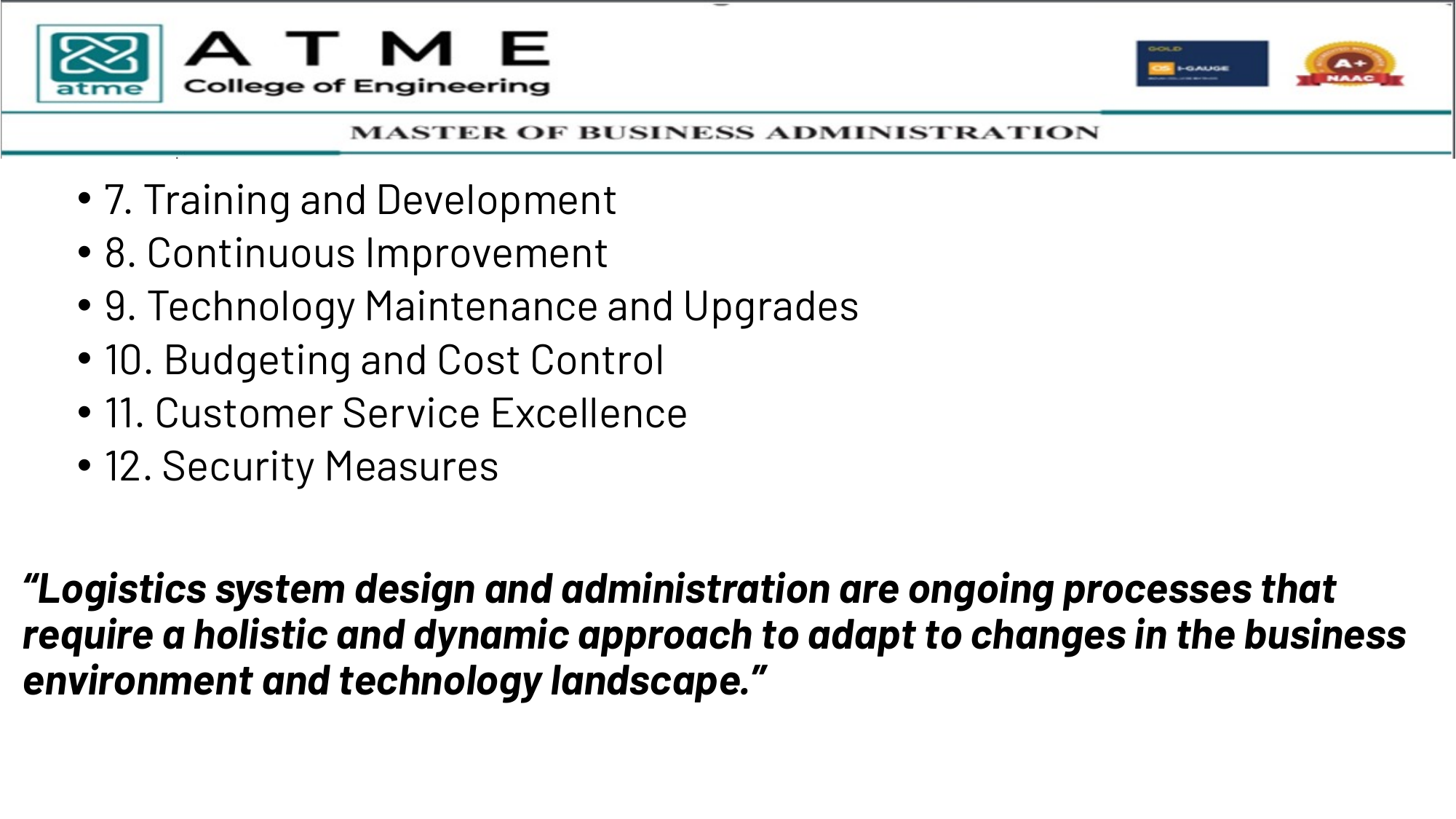

7. Training and Development
8. Continuous Improvement
9. Technology Maintenance and Upgrades
10. Budgeting and Cost Control
11. Customer Service Excellence
12. Security Measures

“Logistics system design and administration are ongoing processes that require a holistic and dynamic approach to adapt to changes in the business environment and technology landscape.”